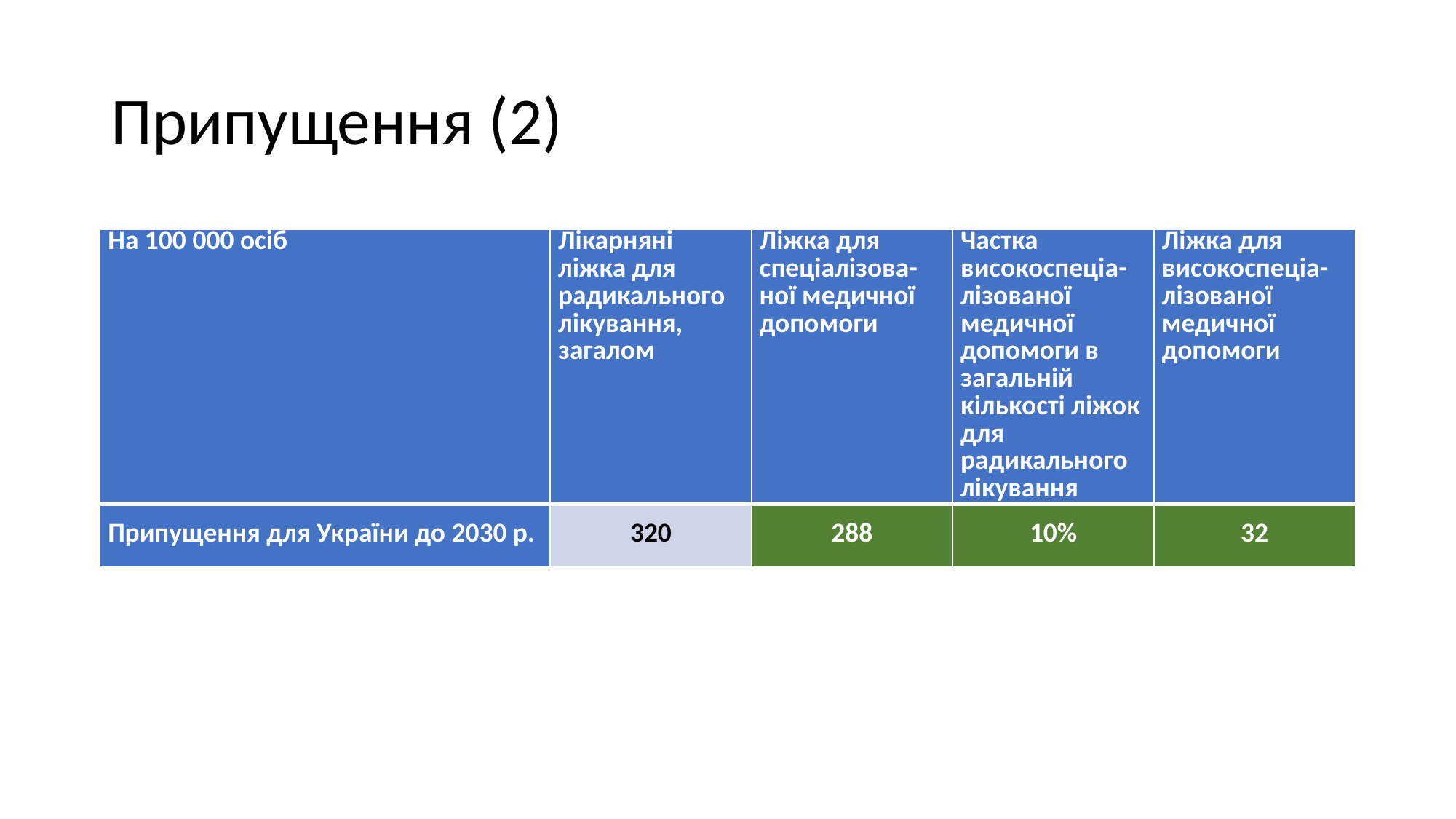

# Припущення (2)
| На 100 000 осіб | Лікарняні ліжка для радикального лікування, загалом | Ліжка для спеціалізова-ної медичної допомоги | Частка високоспеціа-лізованої медичної допомоги в загальній кількості ліжок для радикального лікування | Ліжка для високоспеціа-лізованої медичної допомоги |
| --- | --- | --- | --- | --- |
| Припущення для України до 2030 р. | 320 | 288 | 10% | 32 |